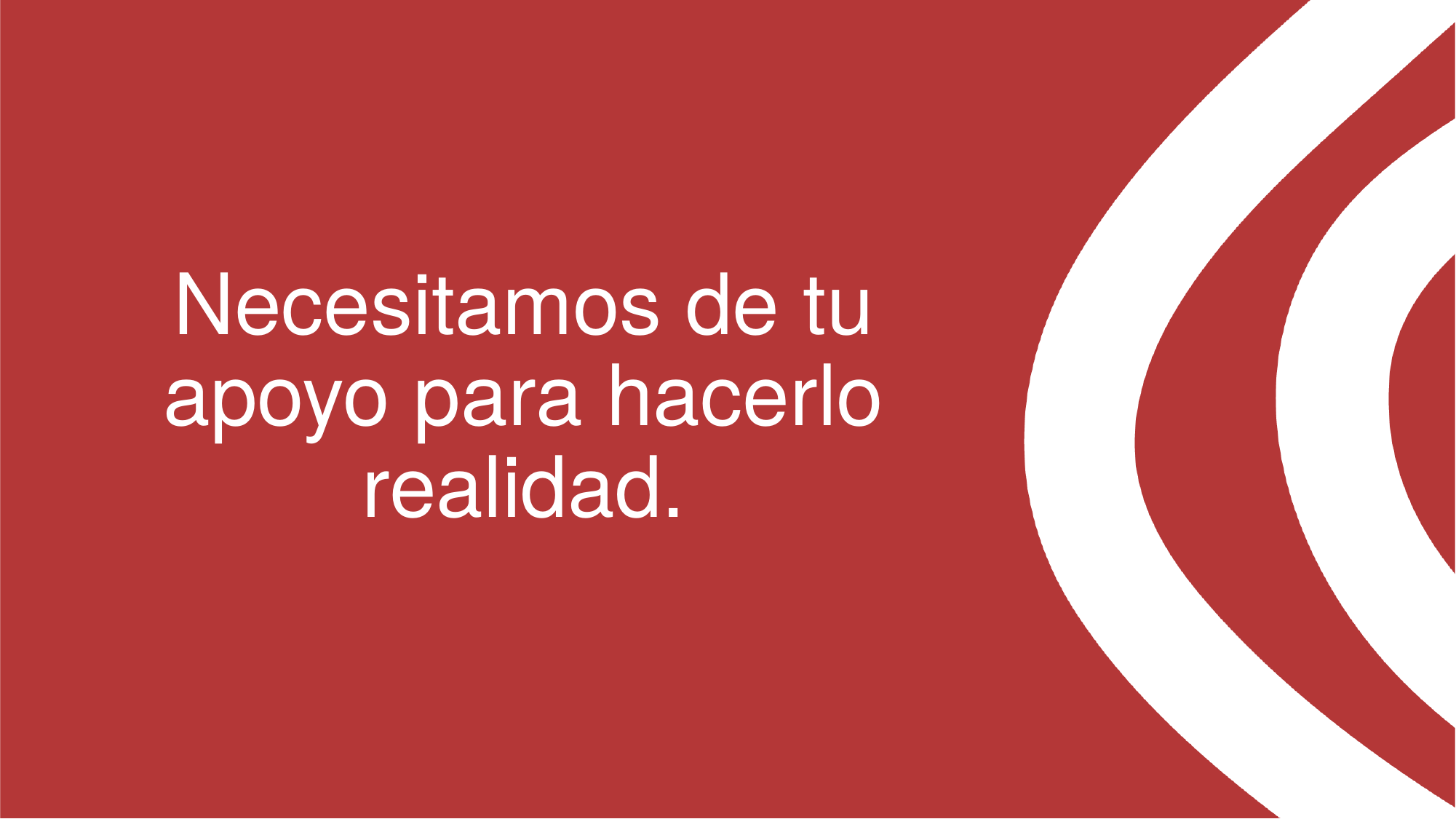

# Necesitamos de tu apoyo para hacerlo realidad.